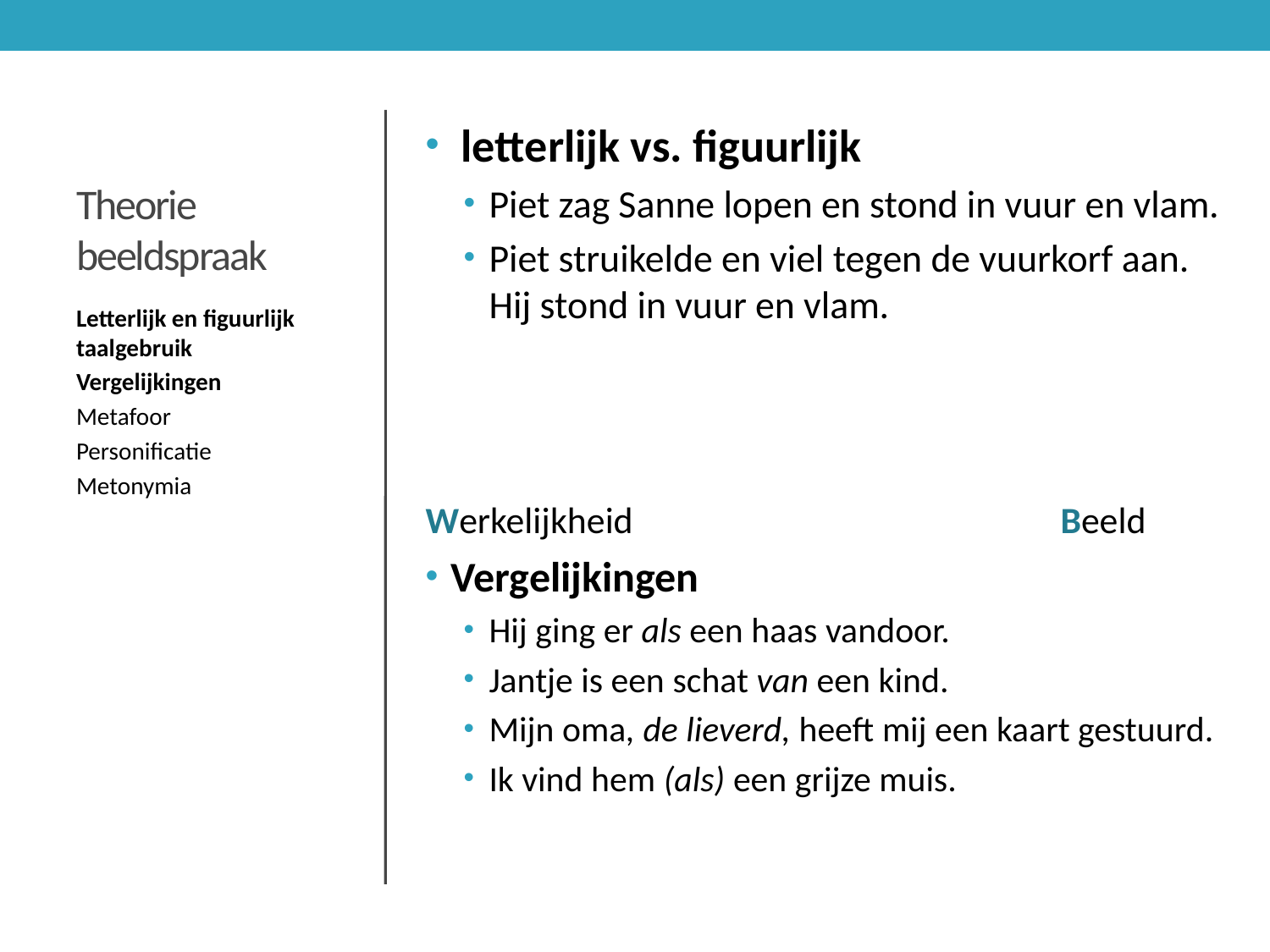

# Theorie beeldspraak
 letterlijk vs. figuurlijk
Piet zag Sanne lopen en stond in vuur en vlam.
Piet struikelde en viel tegen de vuurkorf aan. Hij stond in vuur en vlam.

Werkelijkheid				Beeld
Vergelijkingen
Hij ging er als een haas vandoor.
Jantje is een schat van een kind.
Mijn oma, de lieverd, heeft mij een kaart gestuurd.
Ik vind hem (als) een grijze muis.

Letterlijk en figuurlijk taalgebruik
Vergelijkingen
Metafoor
Personificatie
Metonymia